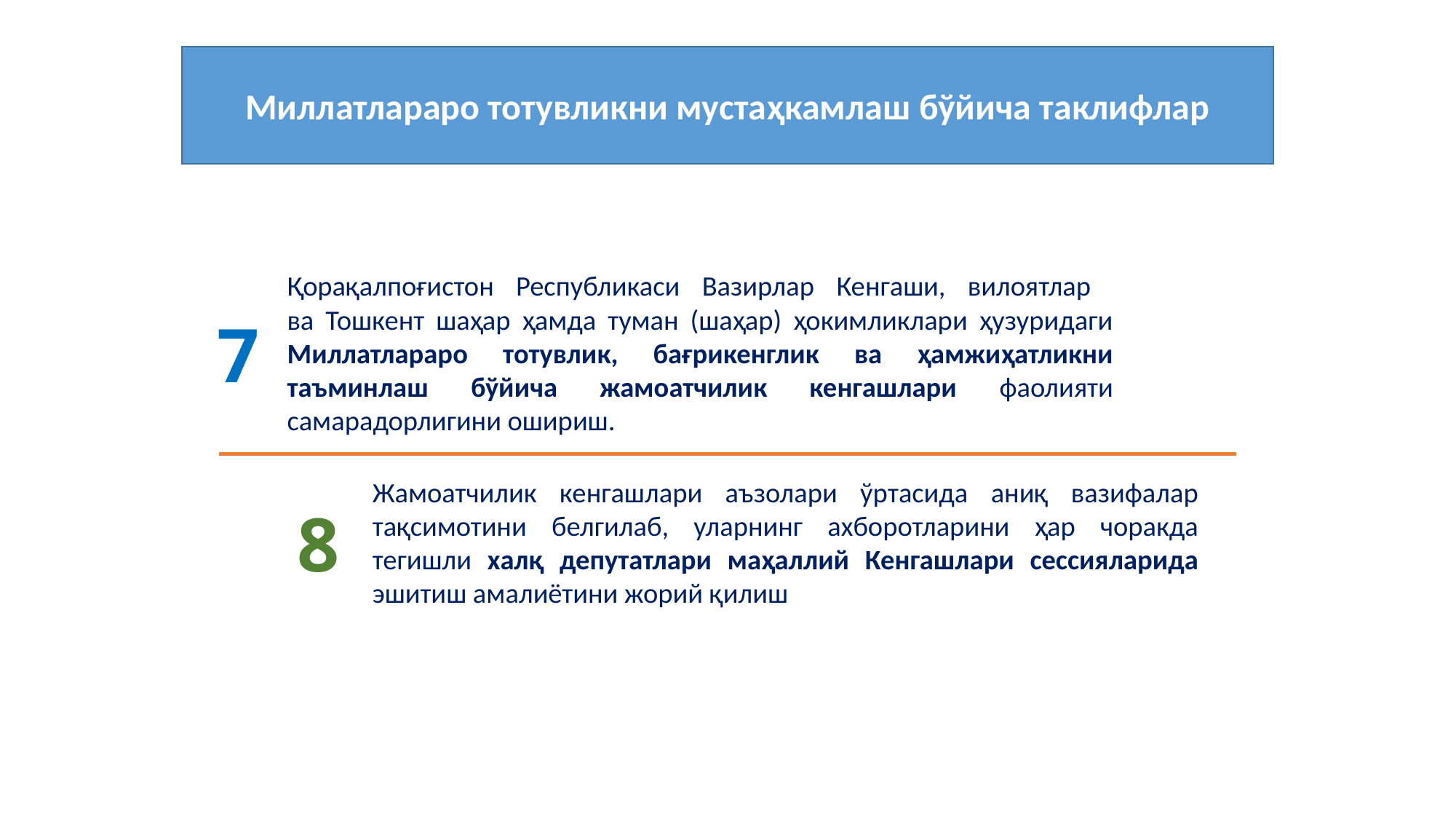

Миллатлараро тотувликни мустаҳкамлаш бўйича таклифлар
Қорақалпоғистон Республикаси Вазирлар Кенгаши, вилоятлар
ва Тошкент шаҳар ҳамда туман (шаҳар) ҳокимликлари ҳузуридаги Миллатлараро тотувлик, бағрикенглик ва ҳамжиҳатликни таъминлаш бўйича жамоатчилик кенгашлари фаолияти самарадорлигини ошириш.
7
Жамоатчилик кенгашлари аъзолари ўртасида аниқ вазифалар тақсимотини белгилаб, уларнинг ахборотларини ҳар чоракда тегишли халқ депутатлари маҳаллий Кенгашлари сессияларида эшитиш амалиётини жорий қилиш
8